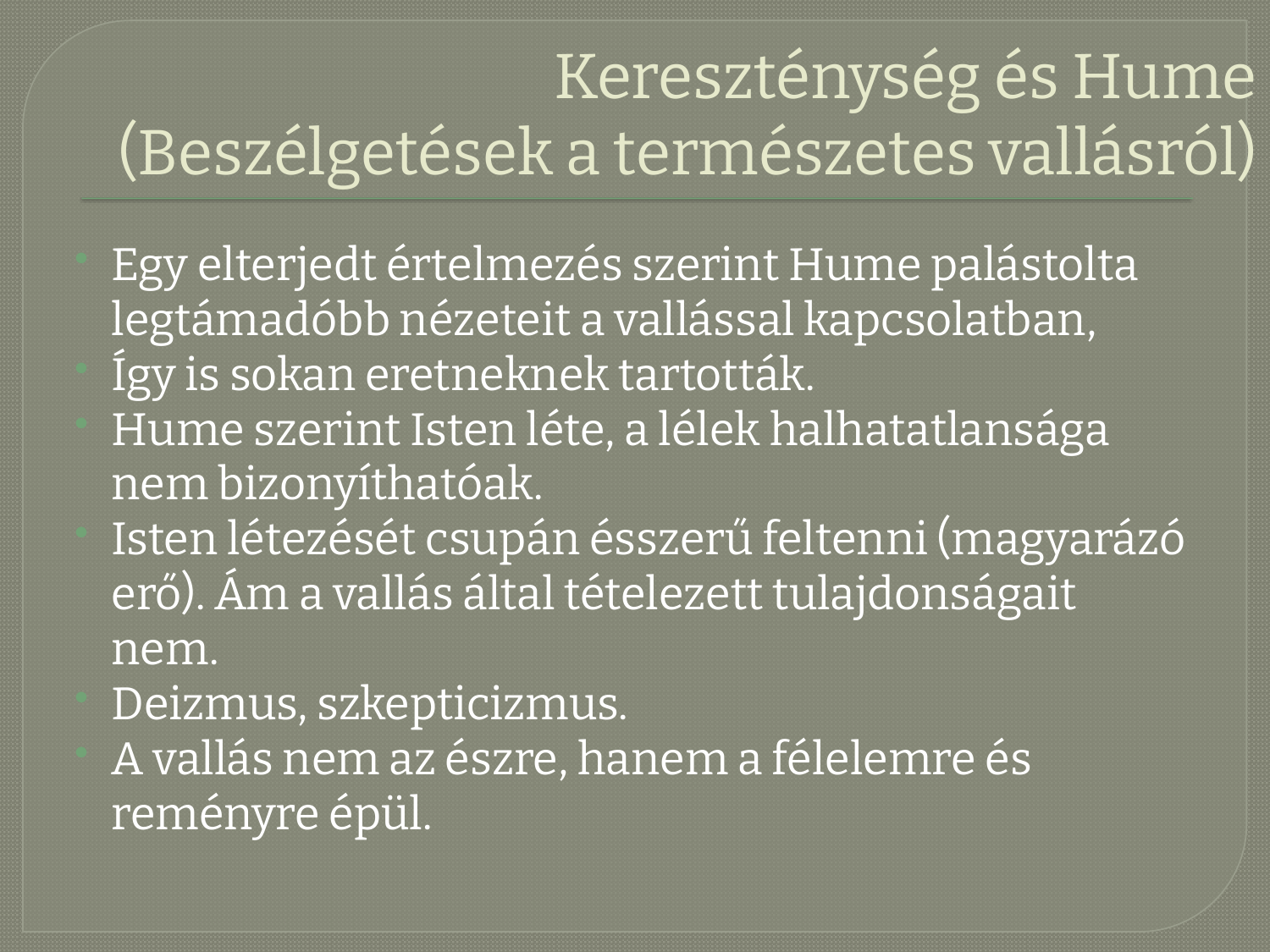

# Kereszténység és Hume (Beszélgetések a természetes vallásról)
Egy elterjedt értelmezés szerint Hume palástolta legtámadóbb nézeteit a vallással kapcsolatban,
Így is sokan eretneknek tartották.
Hume szerint Isten léte, a lélek halhatatlansága nem bizonyíthatóak.
Isten létezését csupán ésszerű feltenni (magyarázó erő). Ám a vallás által tételezett tulajdonságait nem.
Deizmus, szkepticizmus.
A vallás nem az észre, hanem a félelemre és reményre épül.